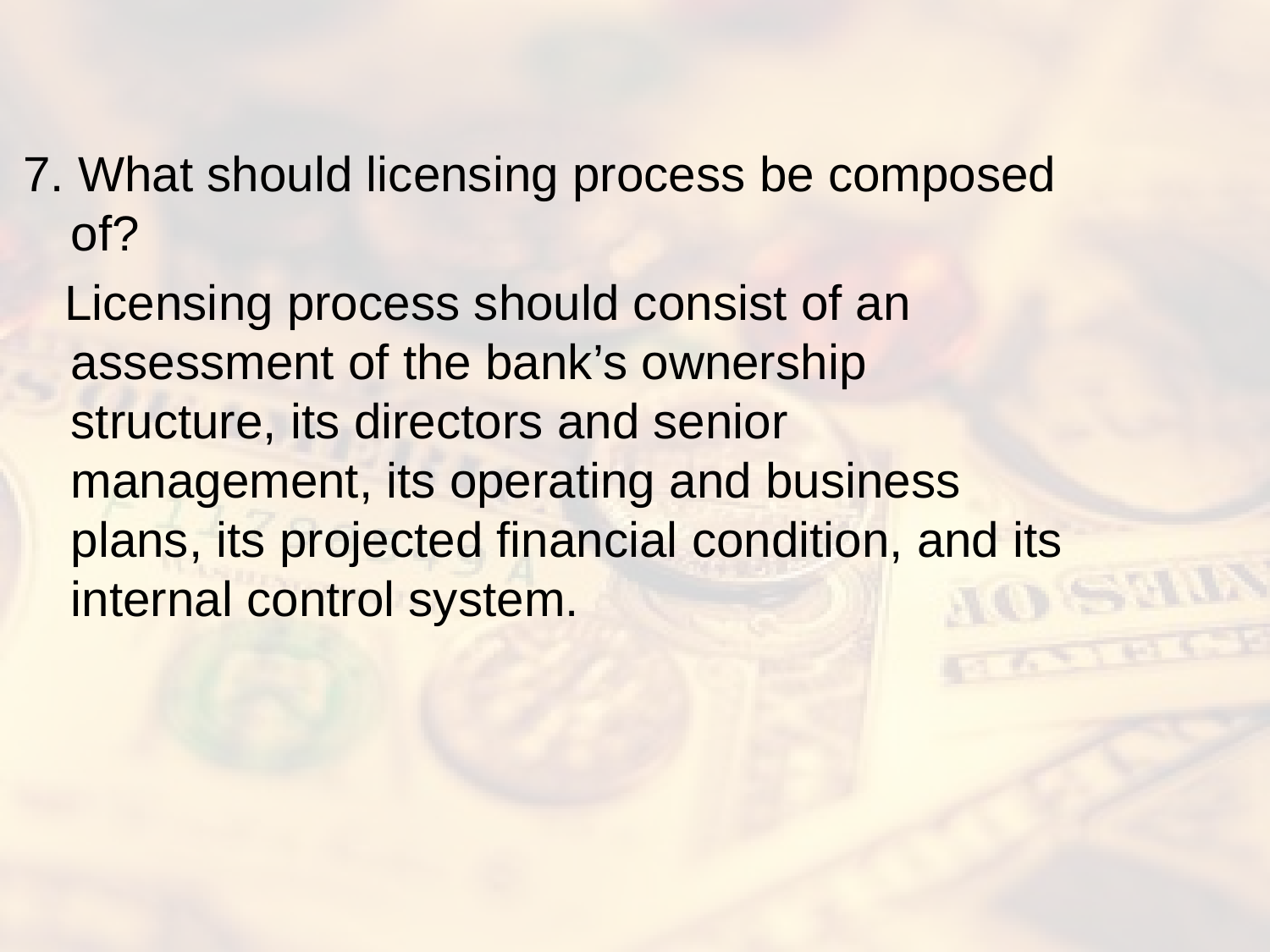

#
7. What should licensing process be composed of?
   Licensing process should consist of an assessment of the bank’s ownership structure, its directors and senior management, its operating and business plans, its projected financial condition, and its internal control system.